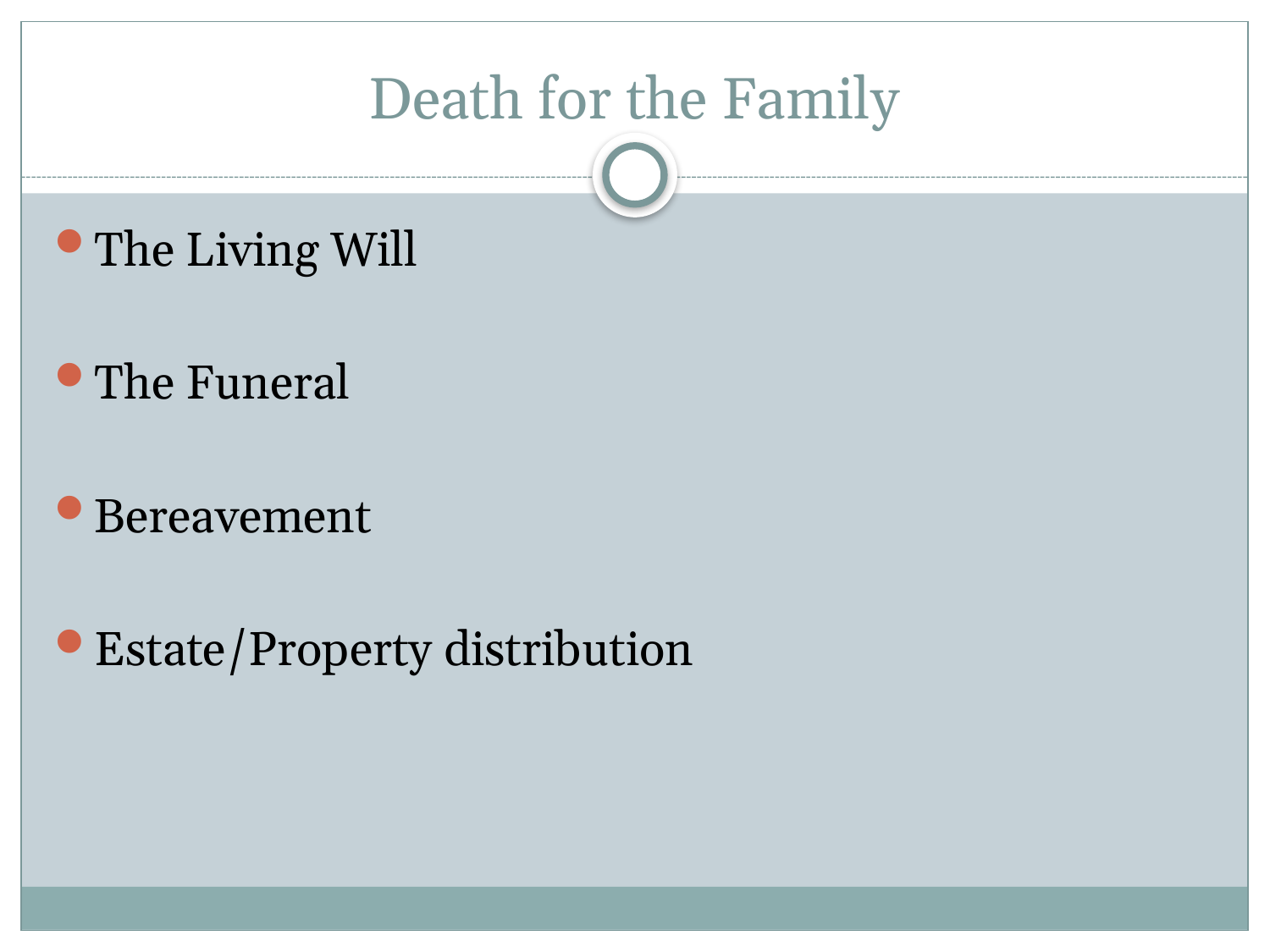

# Death for the Family
The Living Will

The Funeral

Bereavement

Estate/Property distribution